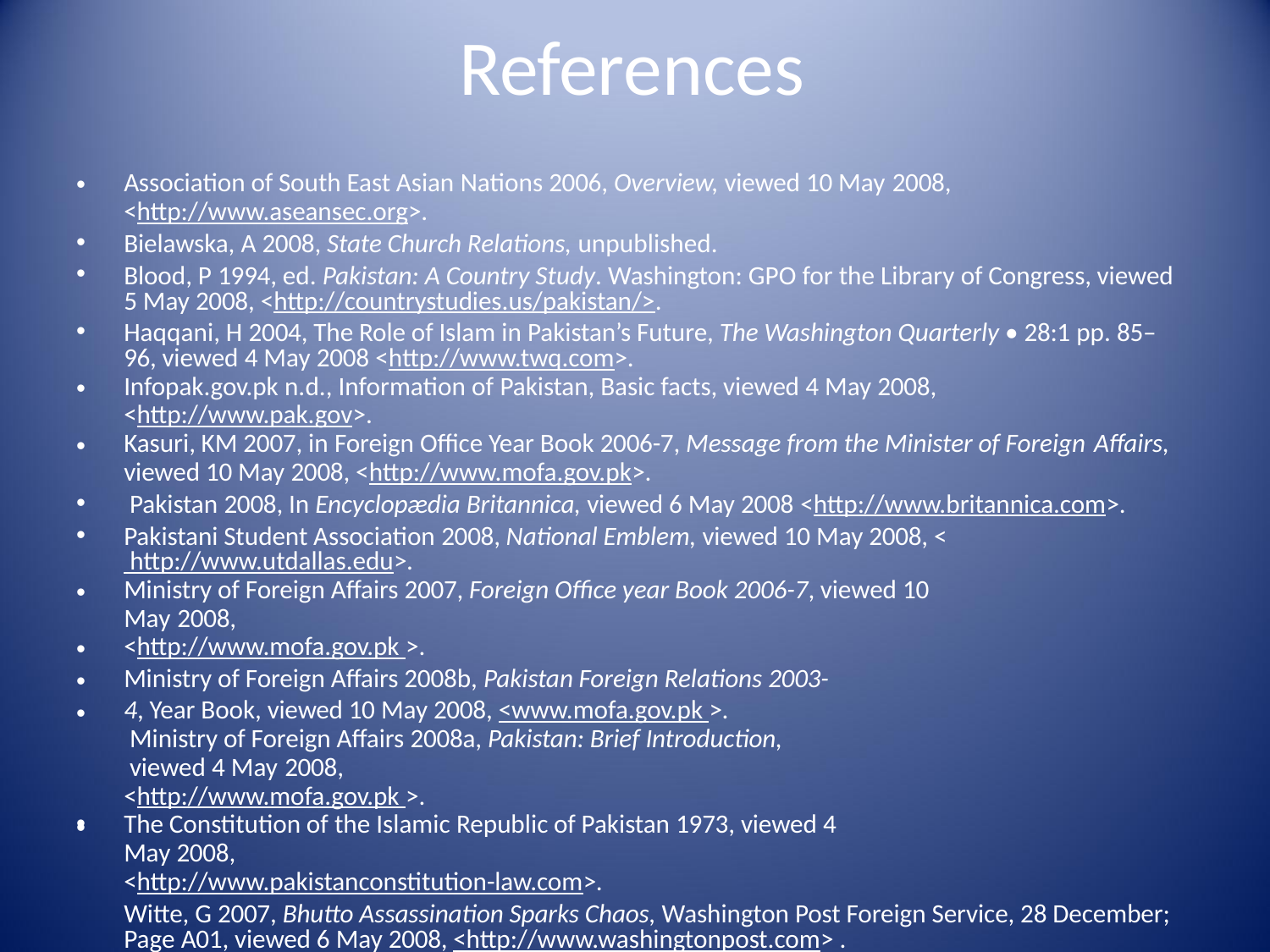

# References
•
Association of South East Asian Nations 2006, Overview, viewed 10 May 2008,
<http://www.aseansec.org>.
Bielawska, A 2008, State Church Relations, unpublished.
Blood, P 1994, ed. Pakistan: A Country Study. Washington: GPO for the Library of Congress, viewed  5 May 2008, <http://countrystudies.us/pakistan/>.
Haqqani, H 2004, The Role of Islam in Pakistan’s Future, The Washington Quarterly • 28:1 pp. 85–  96, viewed 4 May 2008 <http://www.twq.com>.
Infopak.gov.pk n.d., Information of Pakistan, Basic facts, viewed 4 May 2008,
<http://www.pak.gov>.
Kasuri, KM 2007, in Foreign Office Year Book 2006-7, Message from the Minister of Foreign Affairs,
viewed 10 May 2008, <http://www.mofa.gov.pk>.
Pakistan 2008, In Encyclopædia Britannica, viewed 6 May 2008 <http://www.britannica.com>.
Pakistani Student Association 2008, National Emblem, viewed 10 May 2008, <  http://www.utdallas.edu>.
Ministry of Foreign Affairs 2007, Foreign Office year Book 2006-7, viewed 10 May 2008,
<http://www.mofa.gov.pk >.
Ministry of Foreign Affairs 2008b, Pakistan Foreign Relations 2003-  4, Year Book, viewed 10 May 2008, <www.mofa.gov.pk >.
Ministry of Foreign Affairs 2008a, Pakistan: Brief Introduction, viewed 4 May 2008,
<http://www.mofa.gov.pk >.
The Constitution of the Islamic Republic of Pakistan 1973, viewed 4 May 2008,
<http://www.pakistanconstitution-law.com>.
Witte, G 2007, Bhutto Assassination Sparks Chaos, Washington Post Foreign Service, 28 December;  Page A01, viewed 6 May 2008, <http://www.washingtonpost.com> .
•
•
•
•
•
•
•
•
•
•
•
•